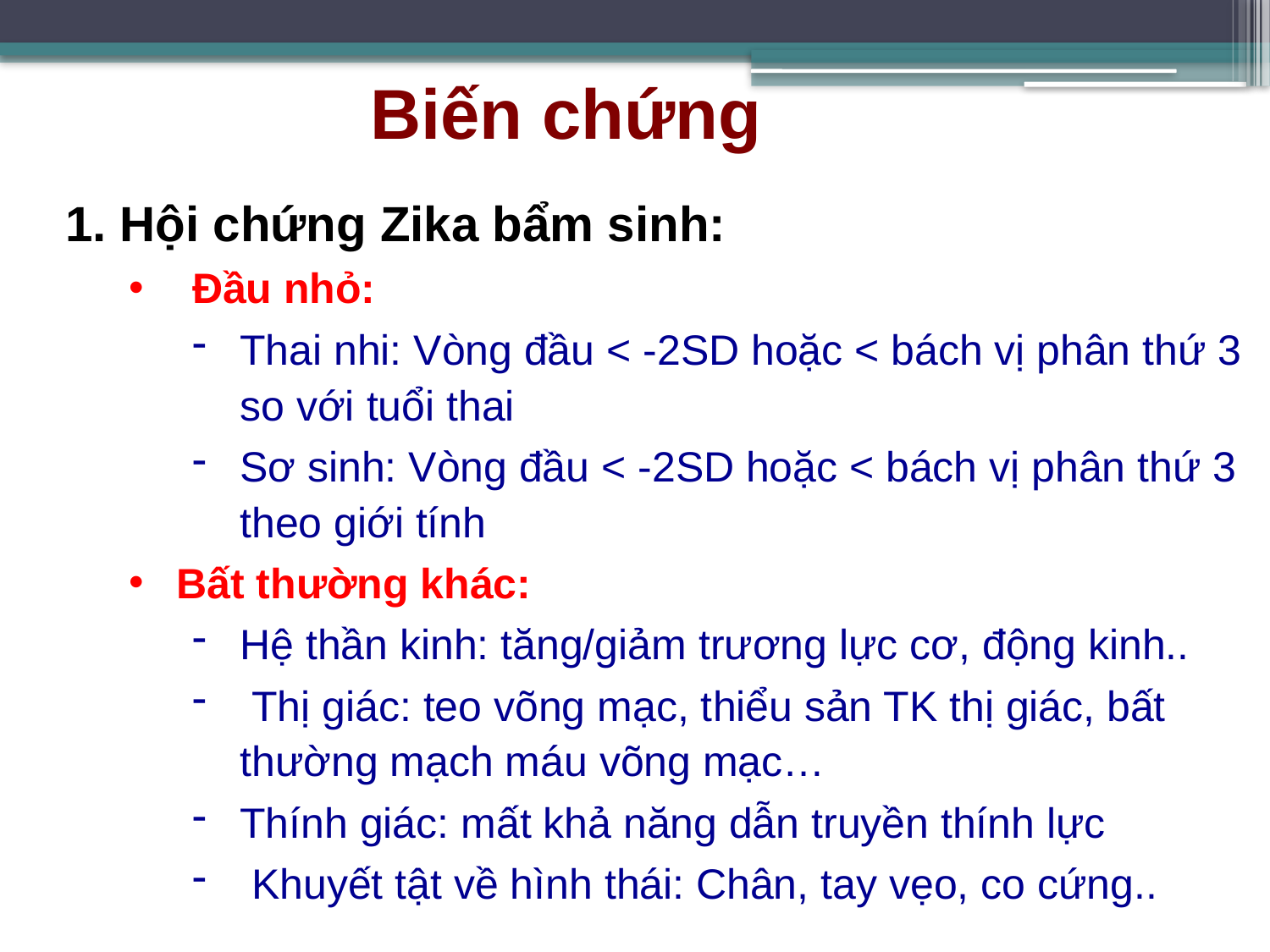

# Biến chứng
1. Hội chứng Zika bẩm sinh:
Đầu nhỏ:
Thai nhi: Vòng đầu < -2SD hoặc < bách vị phân thứ 3 so với tuổi thai
Sơ sinh: Vòng đầu < -2SD hoặc < bách vị phân thứ 3 theo giới tính
Bất thường khác:
Hệ thần kinh: tăng/giảm trương lực cơ, động kinh..
 Thị giác: teo võng mạc, thiểu sản TK thị giác, bất thường mạch máu võng mạc…
Thính giác: mất khả năng dẫn truyền thính lực
 Khuyết tật về hình thái: Chân, tay vẹo, co cứng..